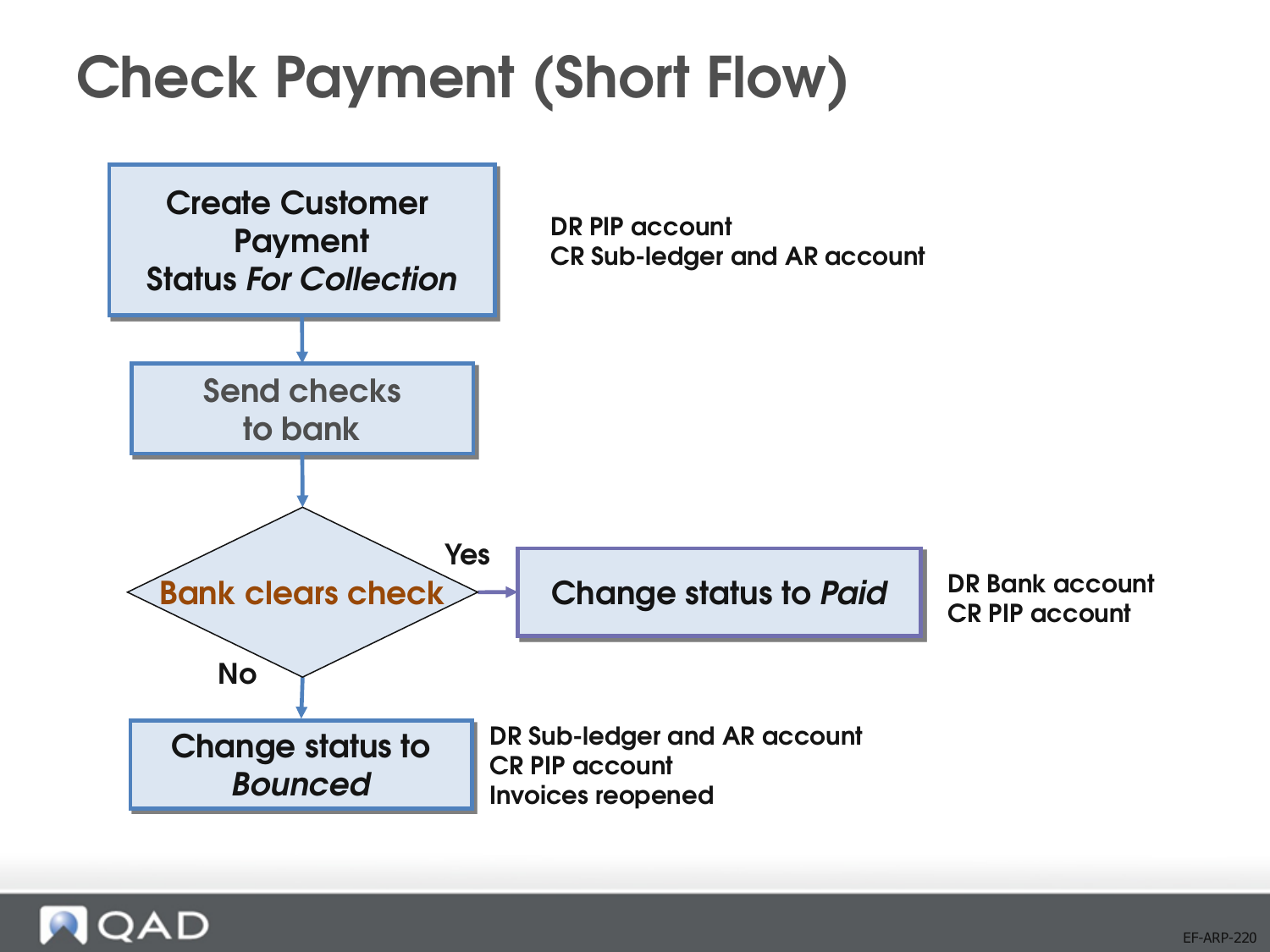

# Check Payment (Short Flow)
Create Customer
Payment
Status For Collection
DR PIP account
CR Sub-ledger and AR account
Send checks
to bank
Bank clears check
Yes
Change status to Paid
No
DR Sub-ledger and AR account
CR PIP account
Invoices reopened
Change status to
Bounced
DR Bank account
CR PIP account
EF-ARP-220